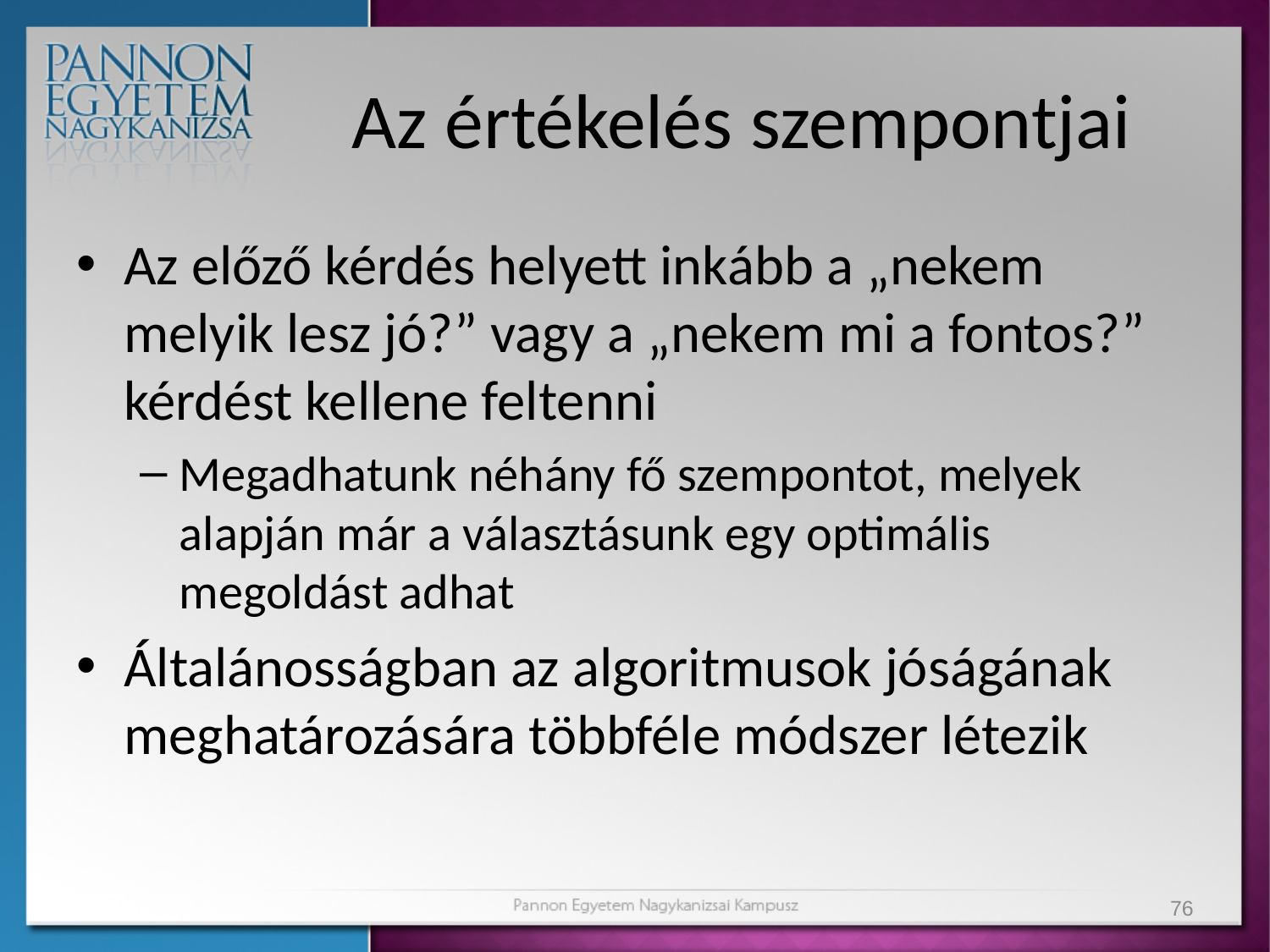

# Az értékelés szempontjai
Az előző kérdés helyett inkább a „nekem melyik lesz jó?” vagy a „nekem mi a fontos?” kérdést kellene feltenni
Megadhatunk néhány fő szempontot, melyek alapján már a választásunk egy optimális megoldást adhat
Általánosságban az algoritmusok jóságának meghatározására többféle módszer létezik
76